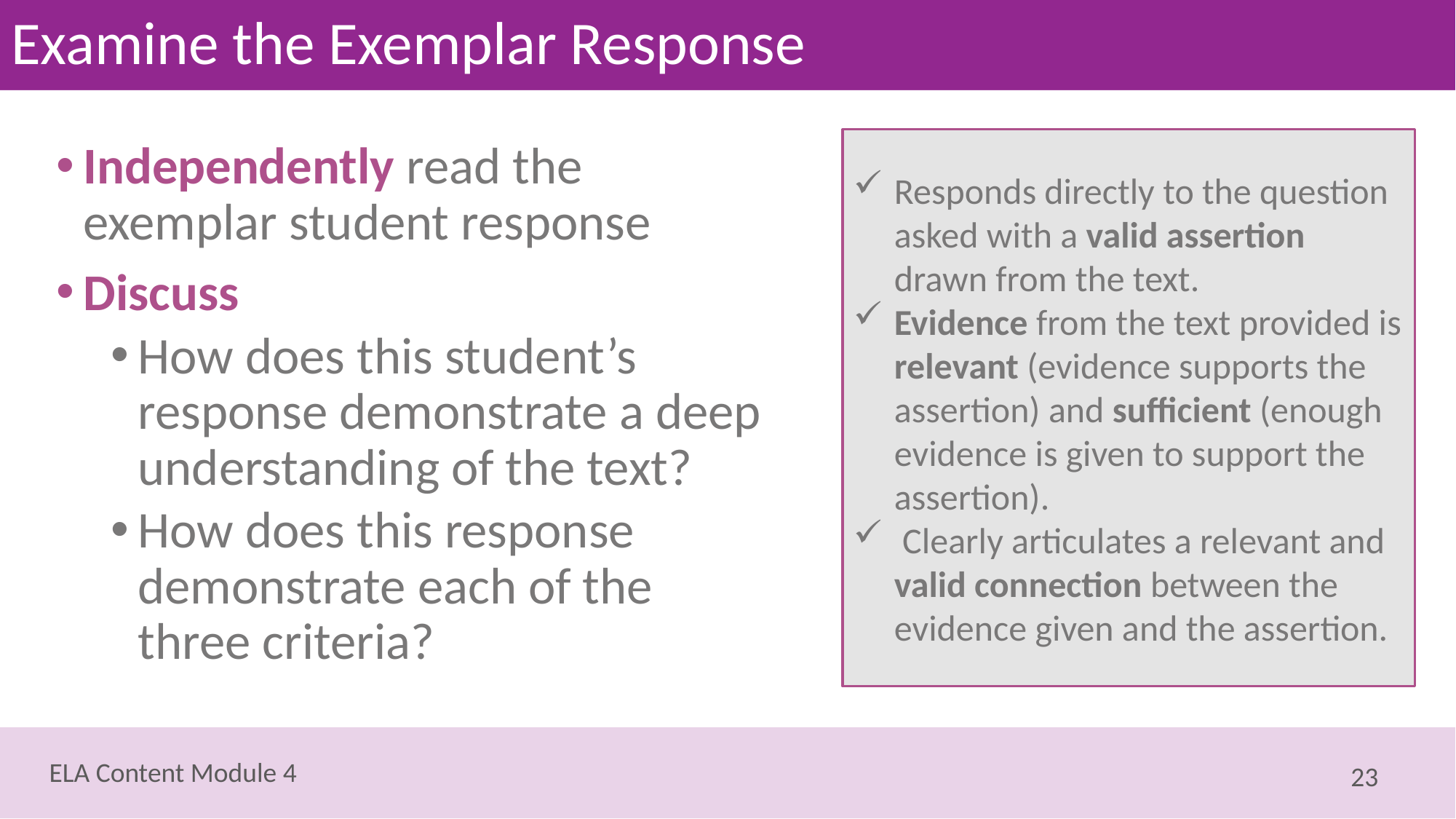

# Examine the Exemplar Response

Responds directly to the question asked with a valid assertion drawn from the text.
Evidence from the text provided is relevant (evidence supports the assertion) and sufficient (enough evidence is given to support the assertion).
 Clearly articulates a relevant and valid connection between the evidence given and the assertion.

Independently read the exemplar student response
Discuss
How does this student’s response demonstrate a deep understanding of the text?
How does this response demonstrate each of the three criteria?
23